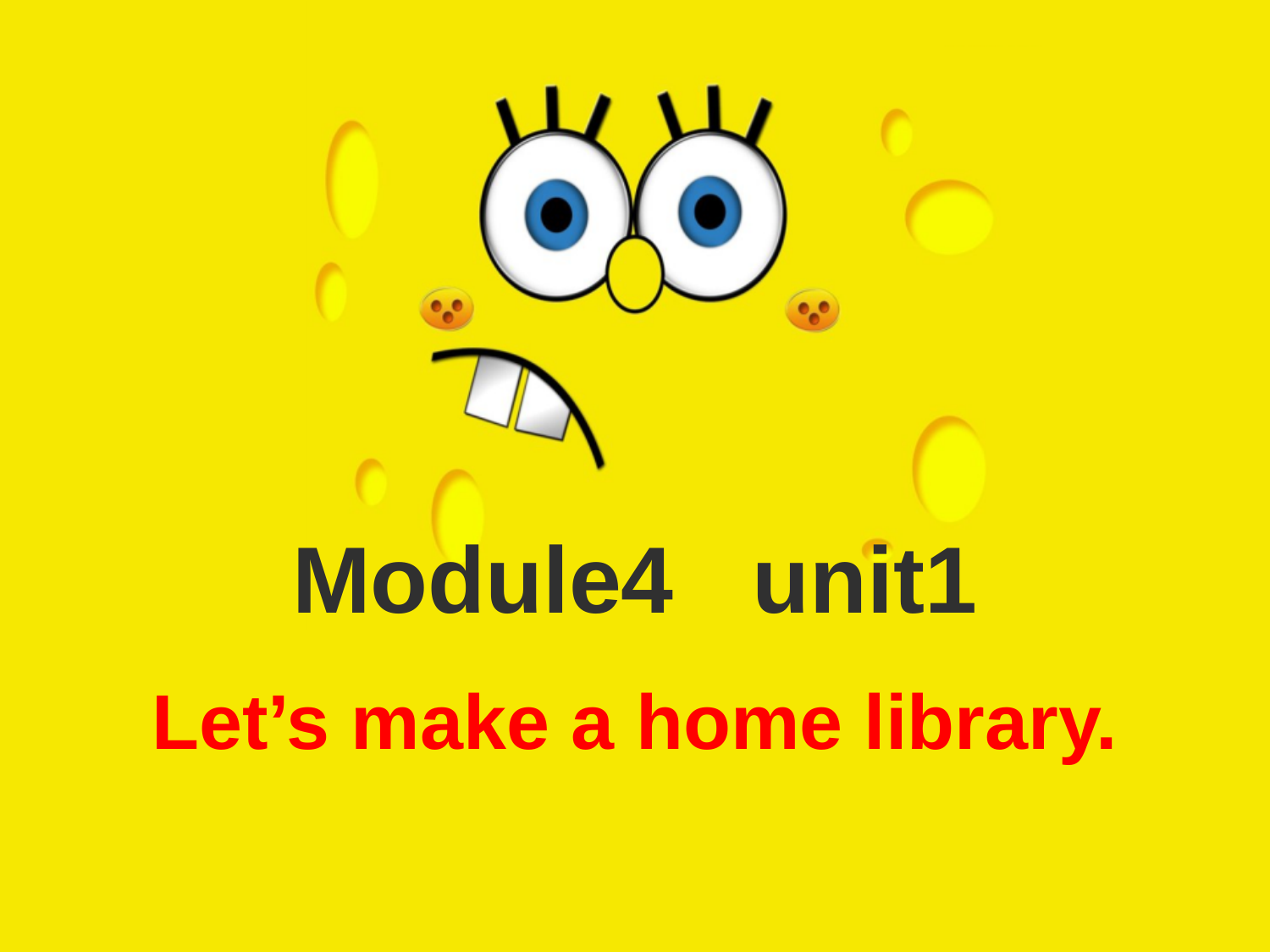

# Module4   unit1
Let’s make a home library.
1